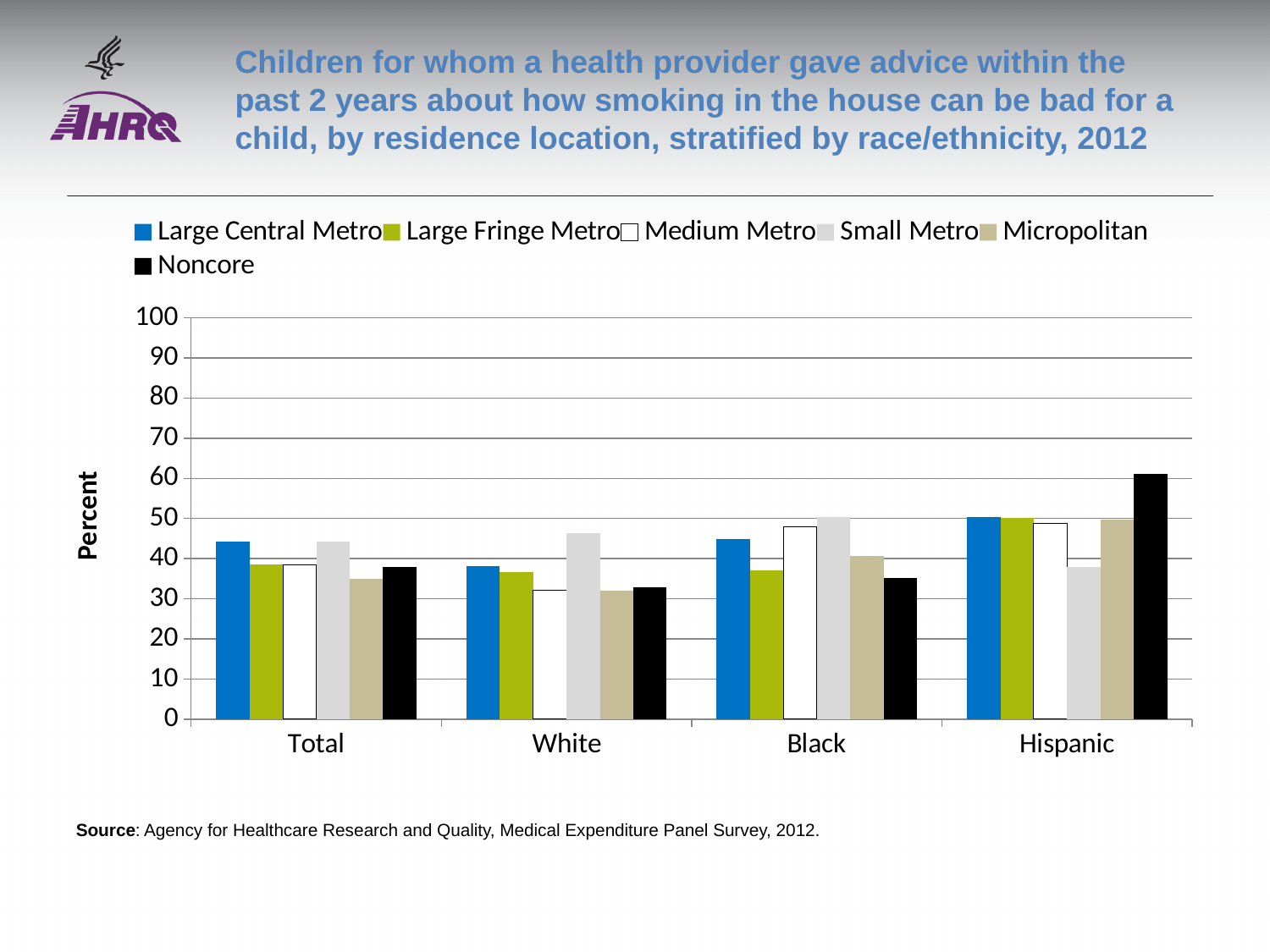

# Children for whom a health provider gave advice within the past 2 years about how smoking in the house can be bad for a child, by residence location, stratified by race/ethnicity, 2012

### Chart

| Category | Large Central Metro | Large Fringe Metro | Medium Metro | Small Metro | Micropolitan | Noncore |
|---|---|---|---|---|---|---|
| Total | 44.2 | 38.5 | 38.4 | 44.3 | 35.0 | 38.0 |
| White | 38.2 | 36.7 | 32.1 | 46.4 | 32.0 | 32.9 |
| Black | 44.9 | 37.0 | 48.0 | 50.3 | 40.6 | 35.1 |
| Hispanic | 50.3 | 50.1 | 48.8 | 37.9 | 49.8 | 61.1 |
Source: Agency for Healthcare Research and Quality, Medical Expenditure Panel Survey, 2012.